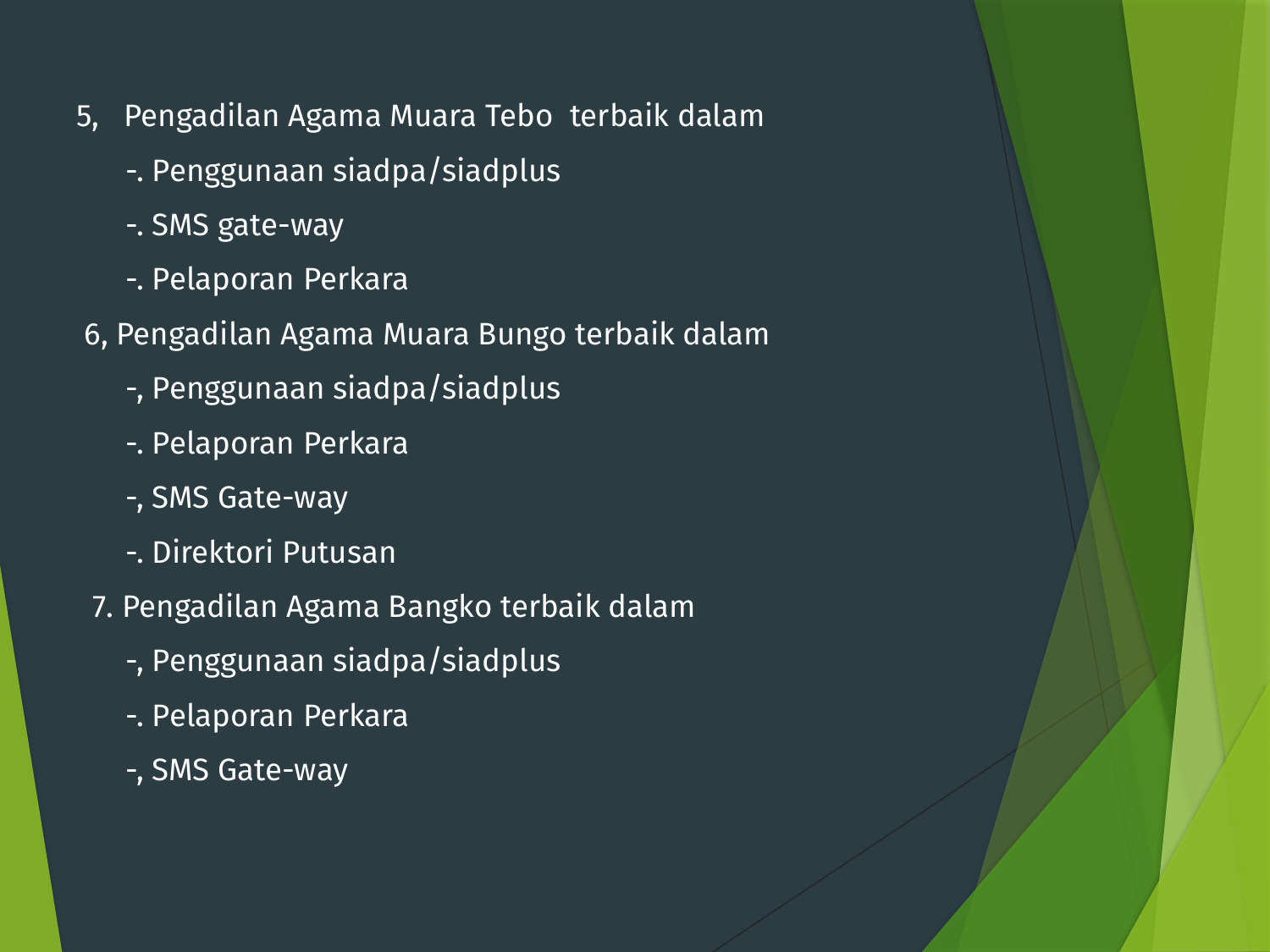

5,   Pengadilan Agama Muara Tebo  terbaik dalam
      -. Penggunaan siadpa/siadplus
      -. SMS gate-way
      -. Pelaporan Perkara
 6, Pengadilan Agama Muara Bungo terbaik dalam
      -, Penggunaan siadpa/siadplus
      -. Pelaporan Perkara
      -, SMS Gate-way
      -. Direktori Putusan
  7. Pengadilan Agama Bangko terbaik dalam
      -, Penggunaan siadpa/siadplus
      -. Pelaporan Perkara
      -, SMS Gate-way